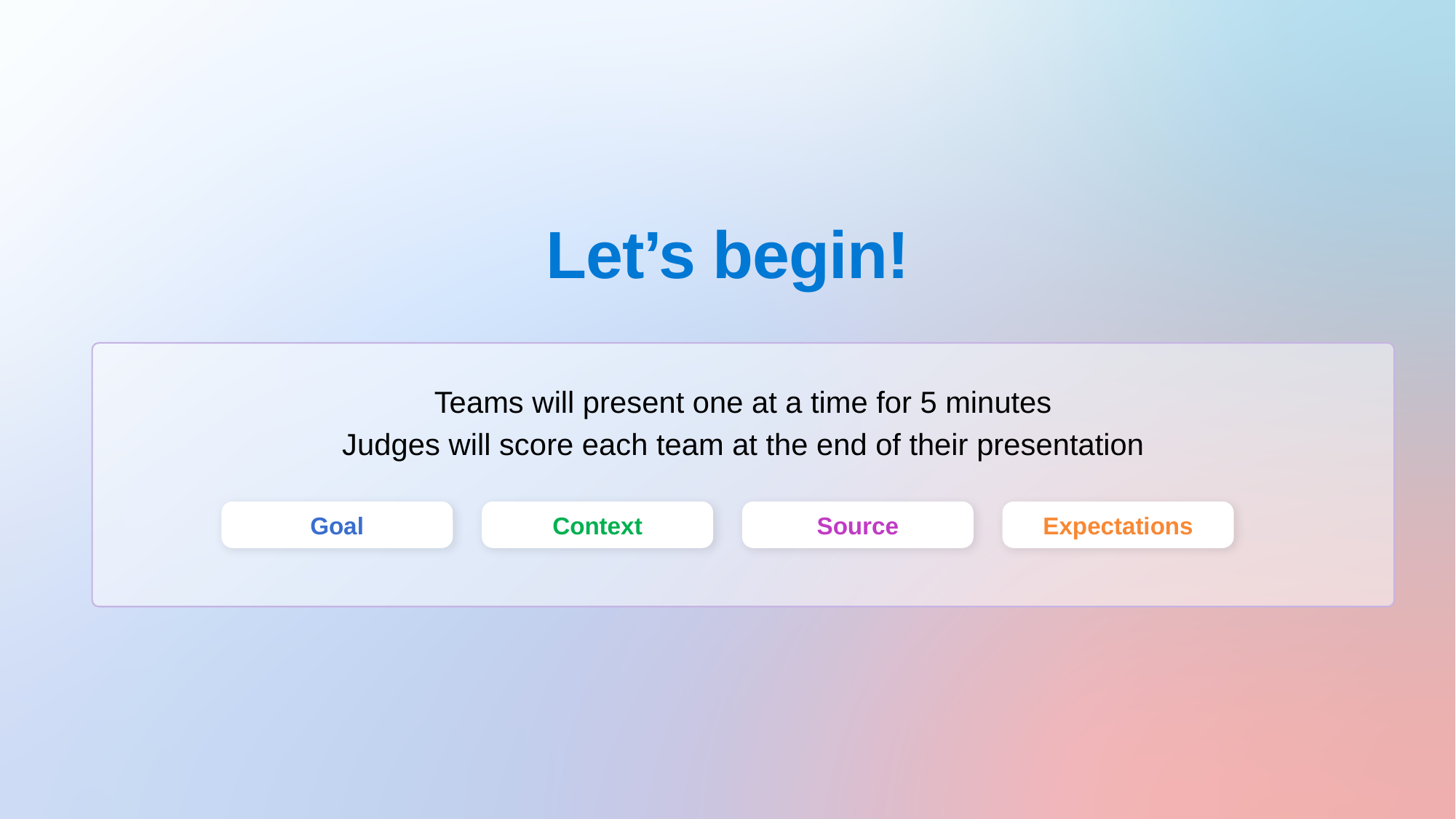

# Let’s begin!

Teams will present one at a time for 5 minutes
Judges will score each team at the end of their presentation
Goal
Context
Source
Expectations